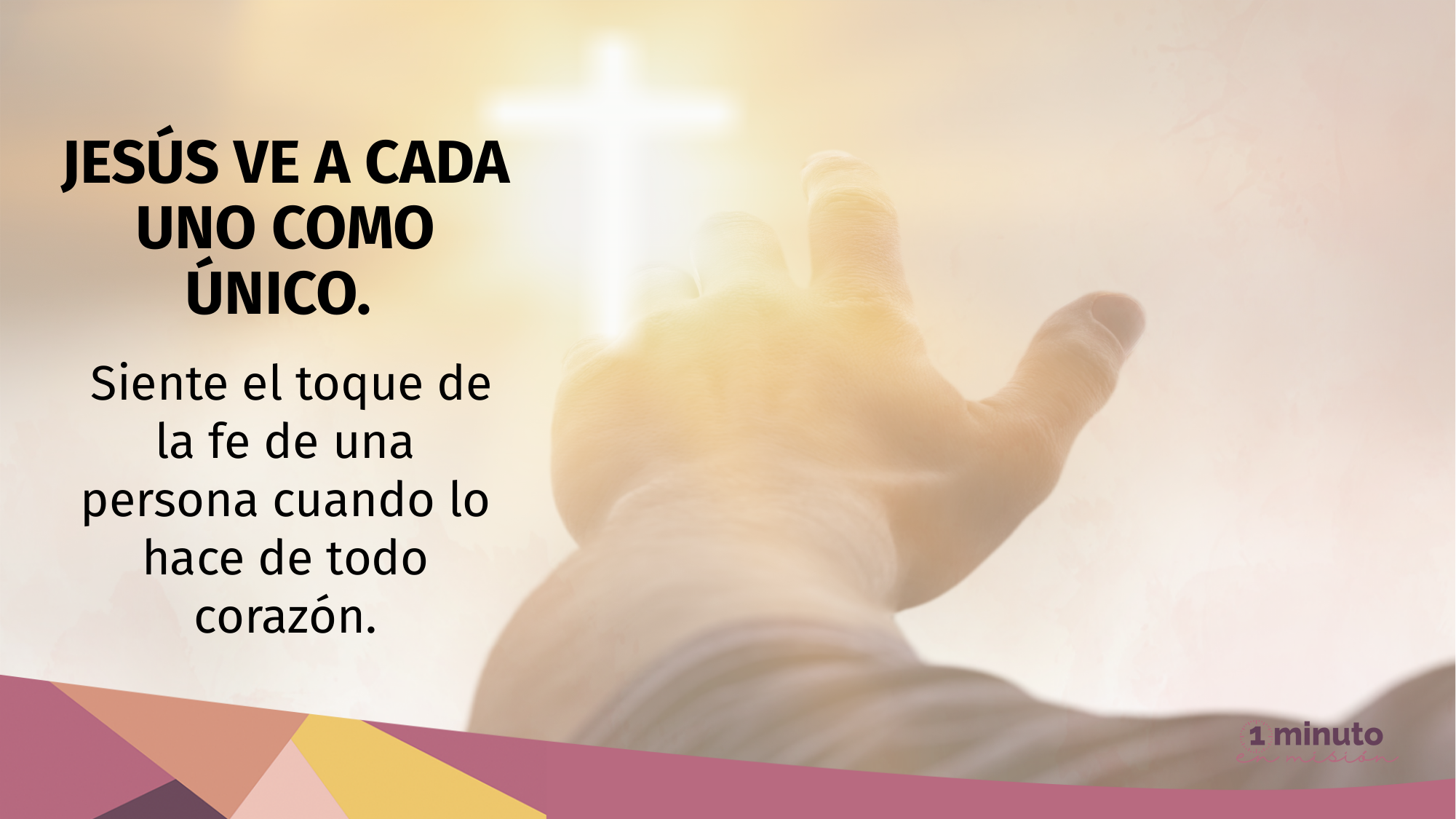

Jesús ve a cada uno como único.
 Siente el toque de la fe de una persona cuando lo hace de todo corazón.